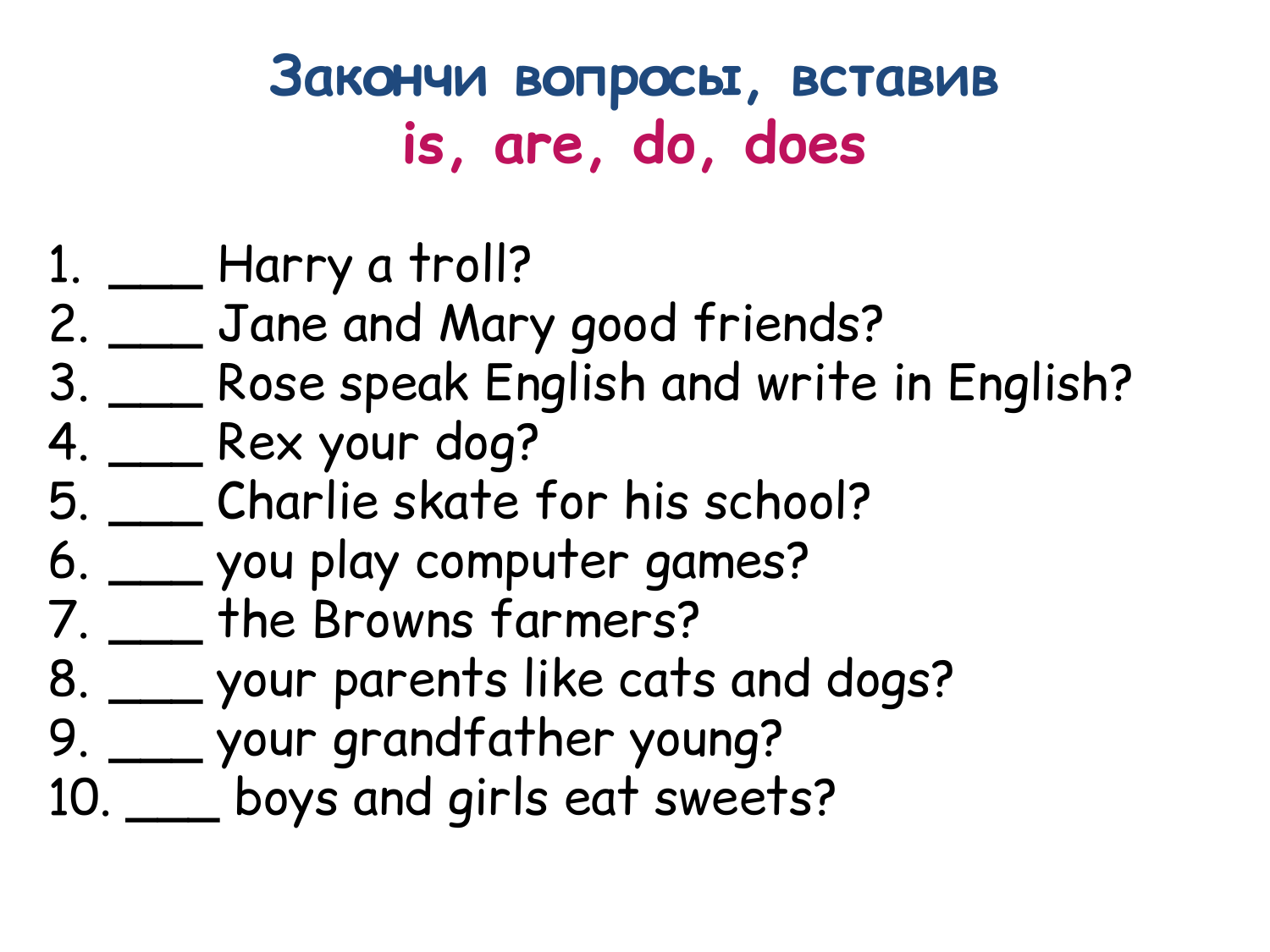

# Закончи вопросы, вставив is, are, do, does
 ___ Harry a troll?
 ___ Jane and Mary good friends?
 ___ Rose speak English and write in English?
 ___ Rex your dog?
 ___ Charlie skate for his school?
 ___ you play computer games?
 ___ the Browns farmers?
 ___ your parents like cats and dogs?
 ___ your grandfather young?
 ___ boys and girls eat sweets?